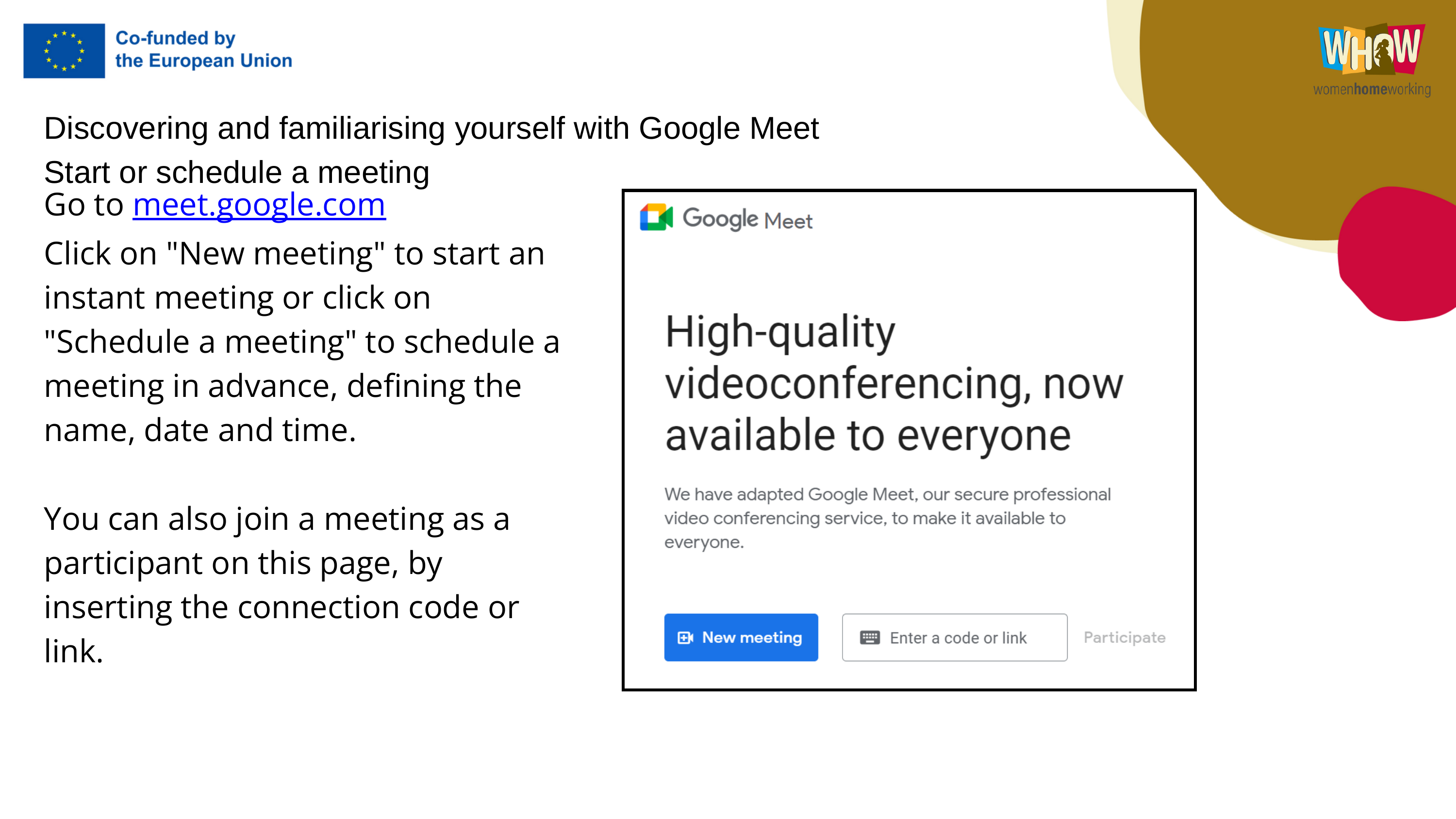

Discovering and familiarising yourself with Google Meet
Start or schedule a meeting
Go to meet.google.com
Click on "New meeting" to start an instant meeting or click on "Schedule a meeting" to schedule a meeting in advance, defining the name, date and time.

You can also join a meeting as a participant on this page, by inserting the connection code or link.